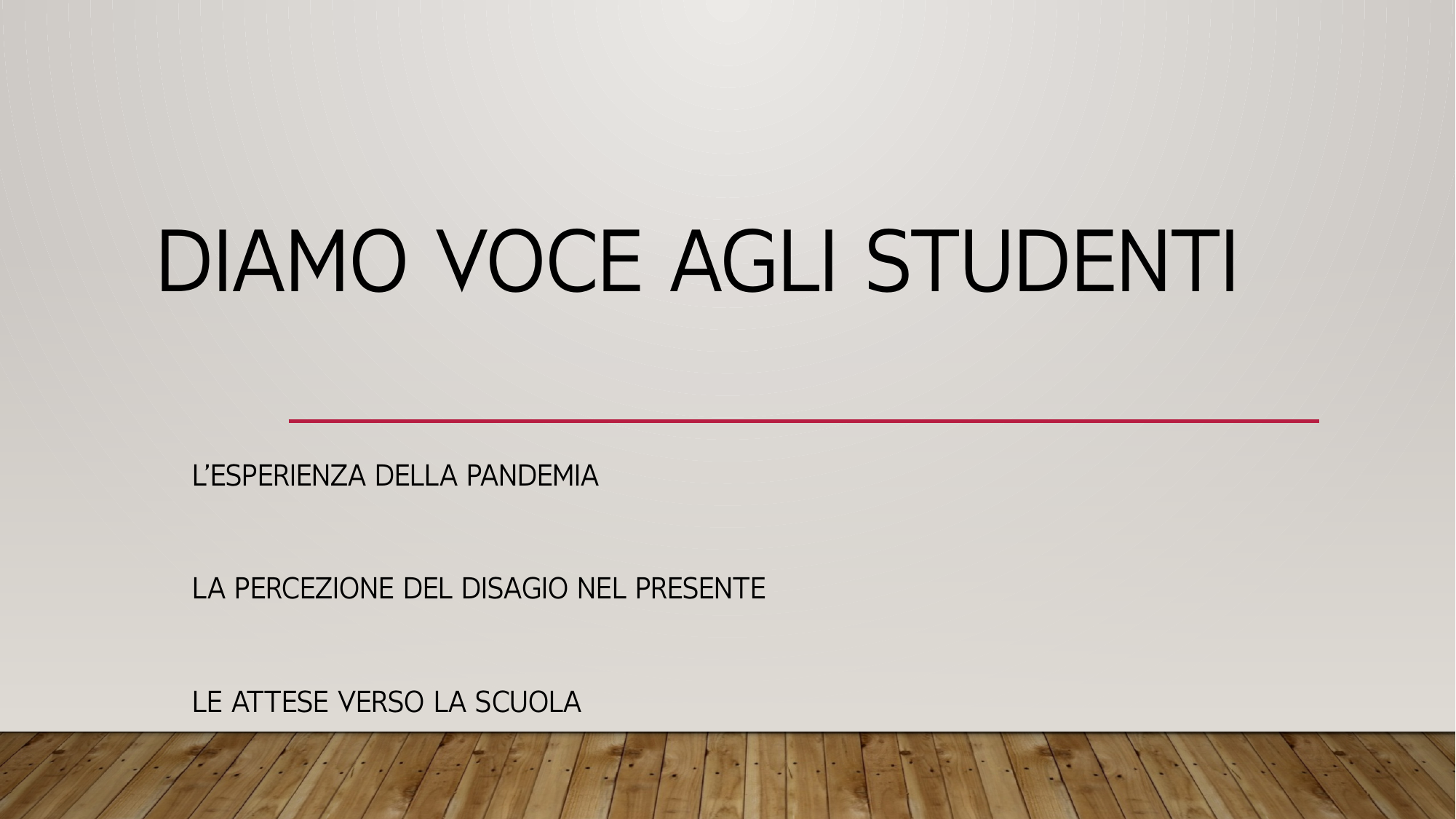

# Diamo voce agli studenti
L’esperienza della pandemia

La percezione del disagio nel presente

Le attese verso la scuola